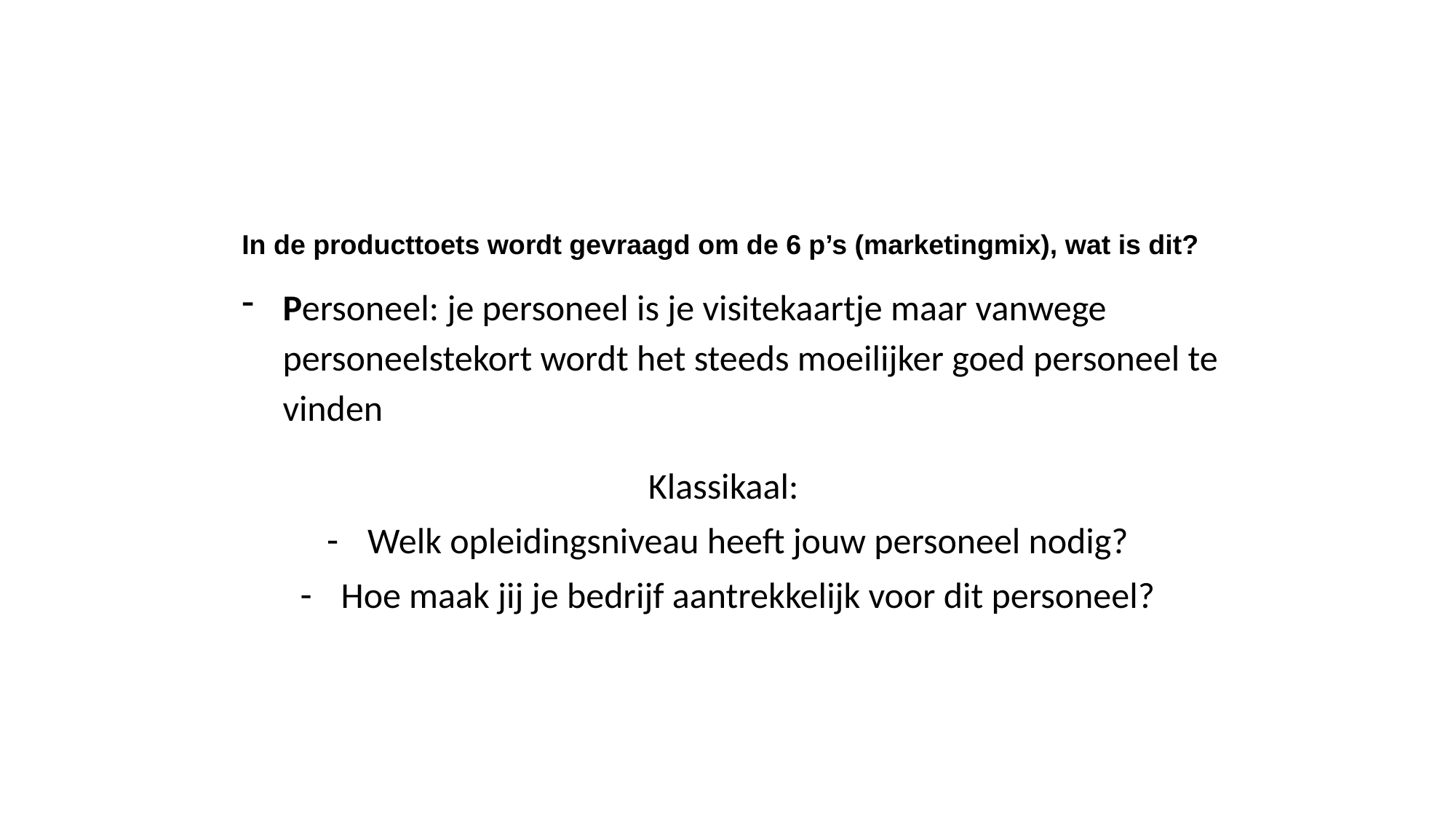

In de producttoets wordt gevraagd om de 6 p’s (marketingmix), wat is dit?
Personeel: je personeel is je visitekaartje maar vanwege personeelstekort wordt het steeds moeilijker goed personeel te vinden
Klassikaal:
Welk opleidingsniveau heeft jouw personeel nodig?
Hoe maak jij je bedrijf aantrekkelijk voor dit personeel?